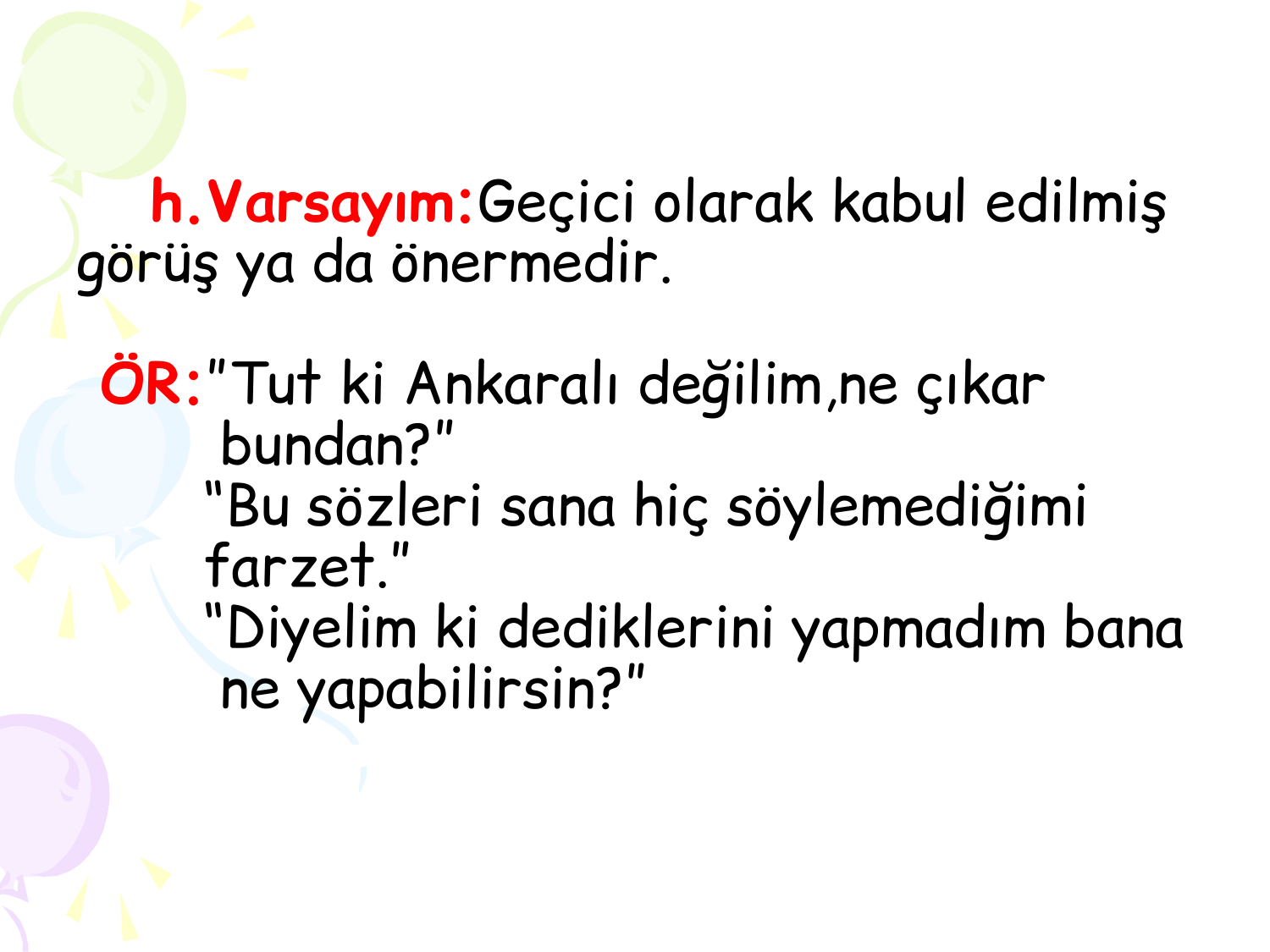

# h.Varsayım:Geçici olarak kabul edilmiş görüş ya da önermedir. ÖR:”Tut ki Ankaralı değilim,ne çıkar 	  	 bundan?” “Bu sözleri sana hiç söylemediğimi 	farzet.” “Diyelim ki dediklerini yapmadım bana 	 ne yapabilirsin?”